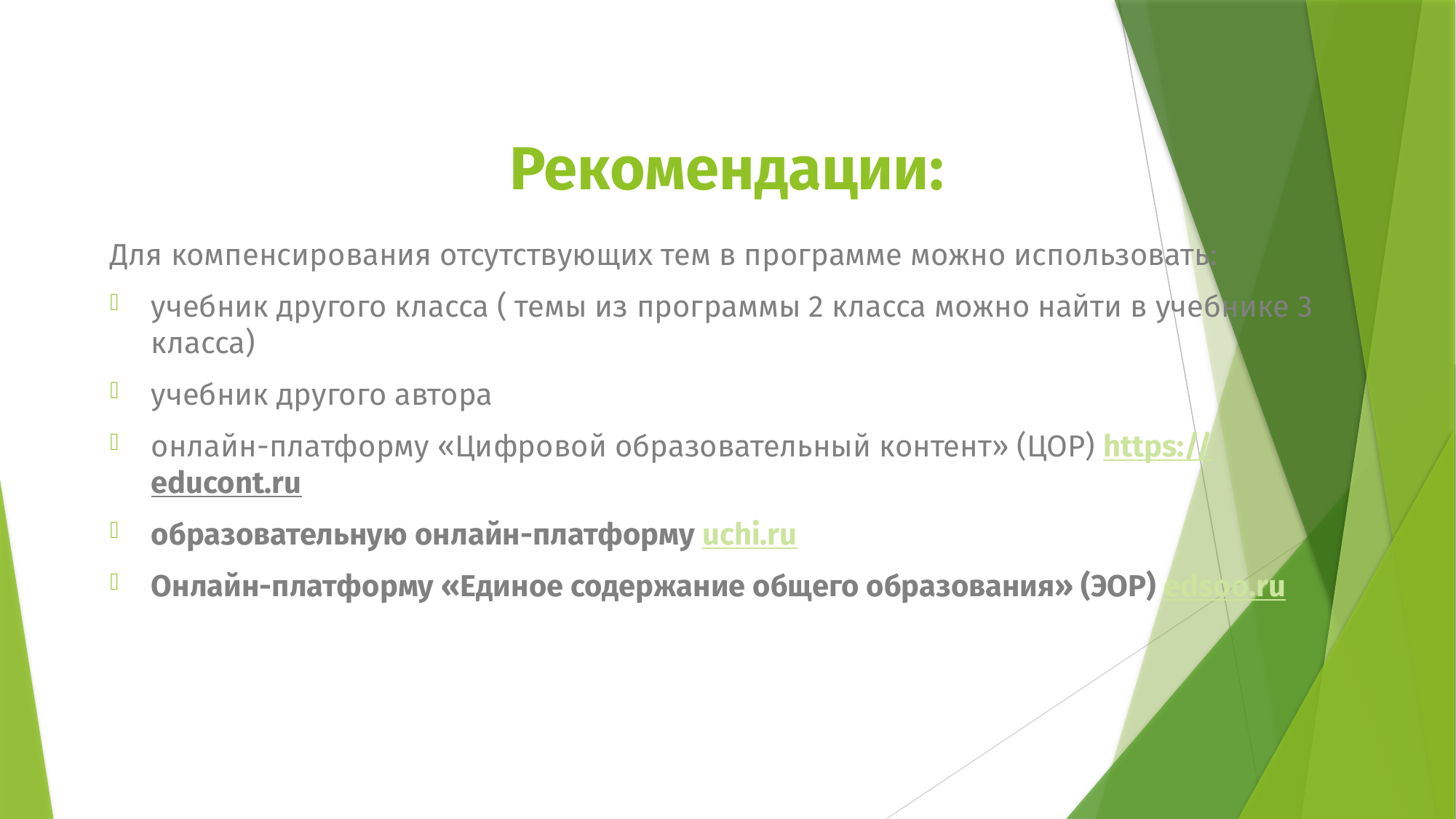

# Рекомендации:
Для компенсирования отсутствующих тем в программе можно использовать:
учебник другого класса ( темы из программы 2 класса можно найти в учебнике 3 класса)
учебник другого автора
онлайн-платформу «Цифровой образовательный контент» (ЦОР) https://educont.ru
образовательную онлайн-платформу uchi.ru
Онлайн-платформу «Единое содержание общего образования» (ЭОР) edsoo.ru